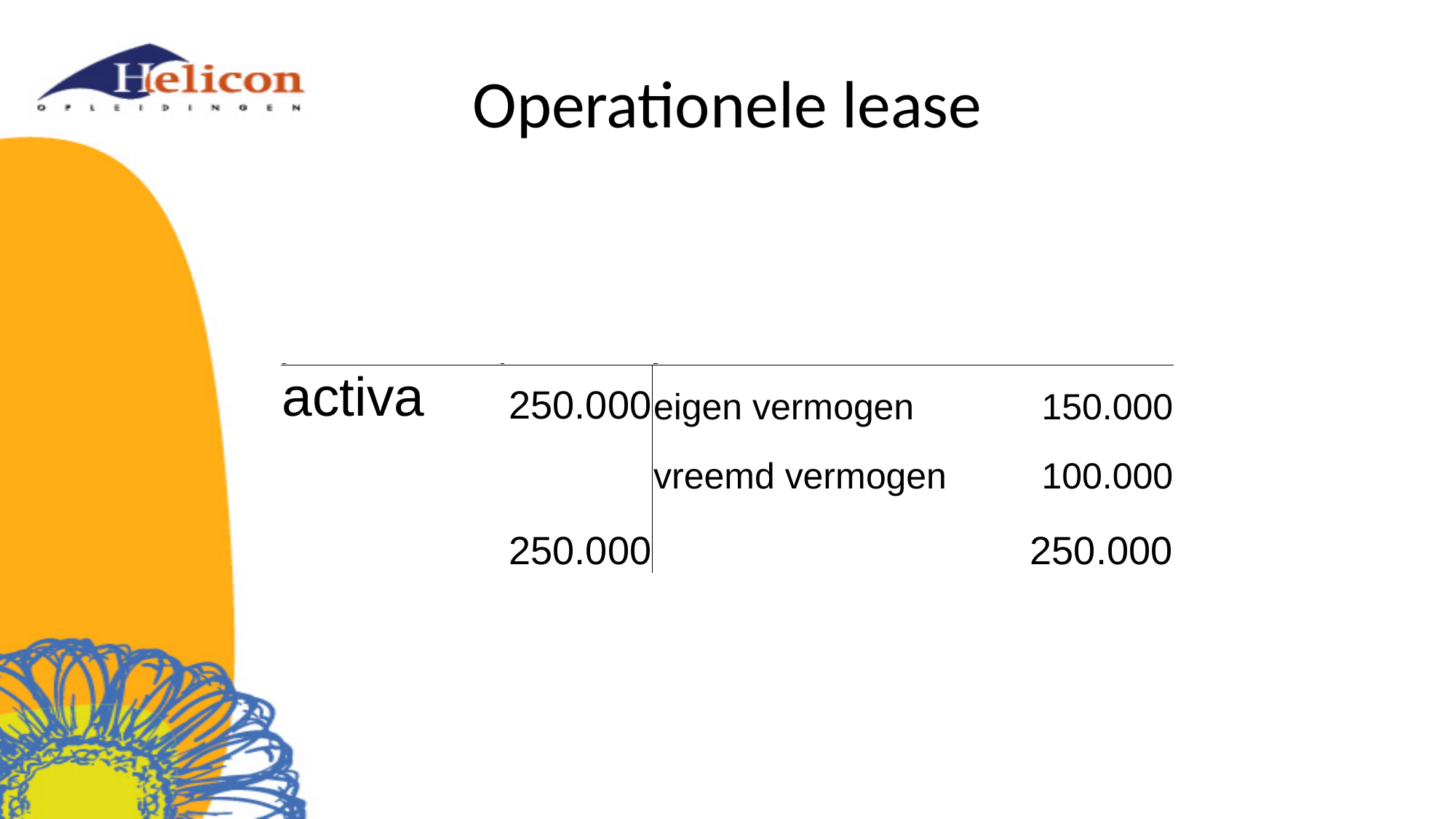

# Operationele lease
|  |  |  |  |  |  |  |  |  |
| --- | --- | --- | --- | --- | --- | --- | --- | --- |
| activa |  | 250.000 | eigen vermogen |  |  |  |  | 150.000 |
|  |  |  | vreemd vermogen |  |  |  |  | 100.000 |
|  |  | 250.000 |  |  |  |  |  | 250.000 |